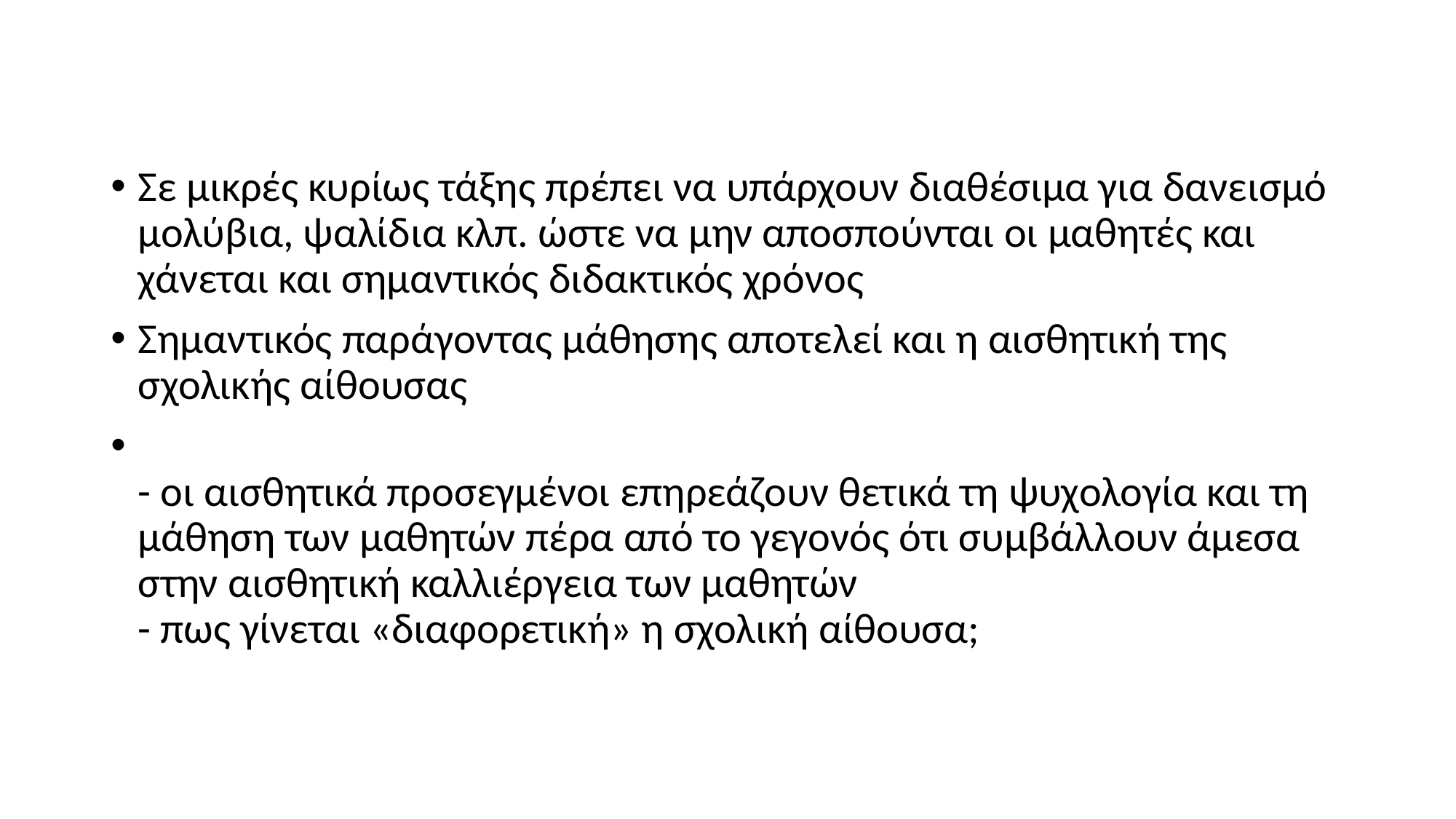

Σε μικρές κυρίως τάξης πρέπει να υπάρχουν διαθέσιμα για δανεισμό μολύβια, ψαλίδια κλπ. ώστε να μην αποσπούνται οι μαθητές και χάνεται και σημαντικός διδακτικός χρόνος
Σημαντικός παράγοντας μάθησης αποτελεί και η αισθητική της σχολικής αίθουσας
- οι αισθητικά προσεγμένοι επηρεάζουν θετικά τη ψυχολογία και τη μάθηση των μαθητών πέρα από το γεγονός ότι συμβάλλουν άμεσα στην αισθητική καλλιέργεια των μαθητών 
- πως γίνεται «διαφορετική» η σχολική αίθουσα;